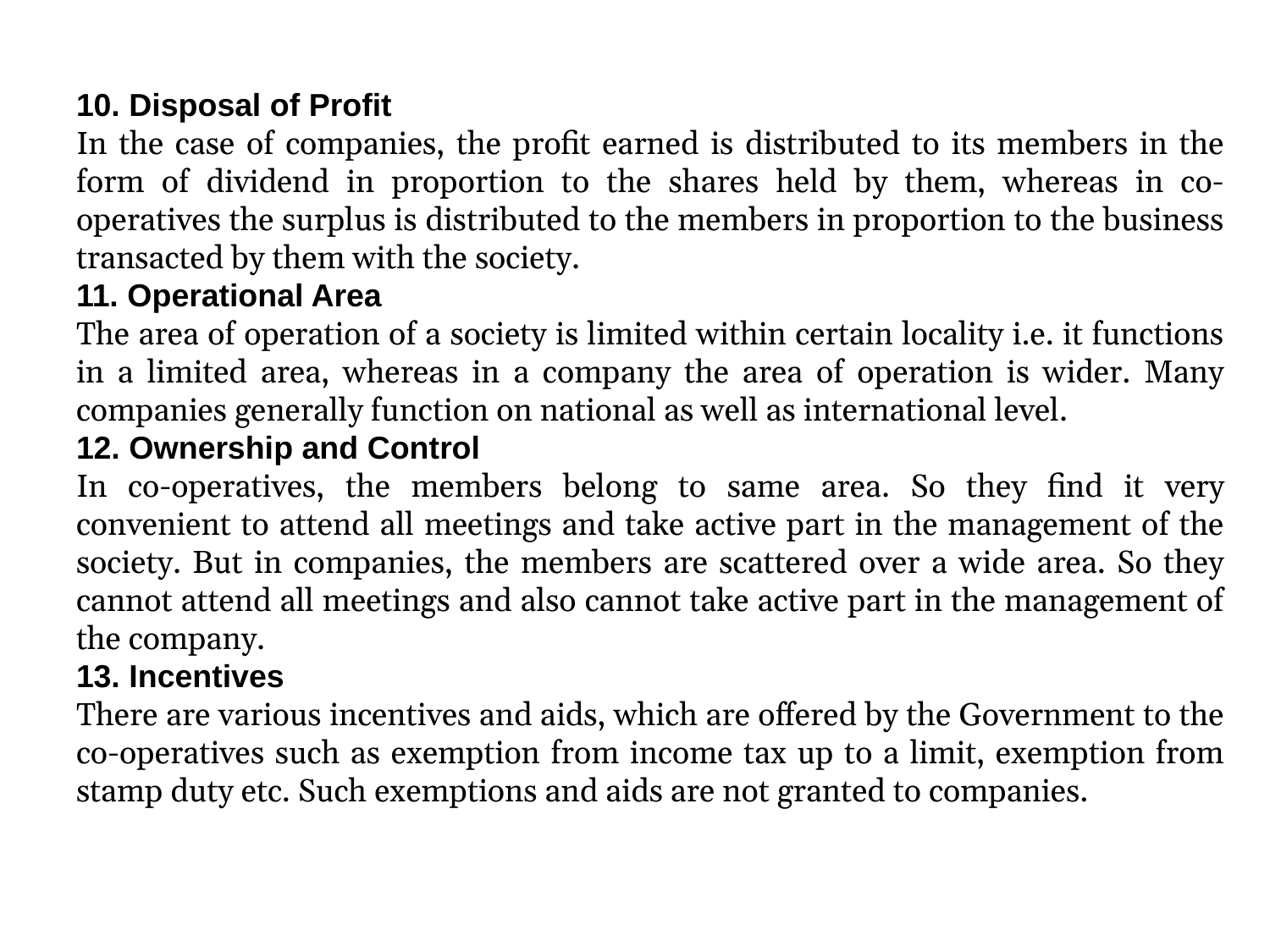

10. Disposal of Profit
In the case of companies, the profit earned is distributed to its members in the form of dividend in proportion to the shares held by them, whereas in co-operatives the surplus is distributed to the members in proportion to the business transacted by them with the society.
11. Operational Area
The area of operation of a society is limited within certain locality i.e. it functions in a limited area, whereas in a company the area of operation is wider. Many companies generally function on national as well as international level.
12. Ownership and Control
In co-operatives, the members belong to same area. So they find it very convenient to attend all meetings and take active part in the management of the society. But in companies, the members are scattered over a wide area. So they cannot attend all meetings and also cannot take active part in the management of the company.
13. Incentives
There are various incentives and aids, which are offered by the Government to the co-operatives such as exemption from income tax up to a limit, exemption from stamp duty etc. Such exemptions and aids are not granted to companies.